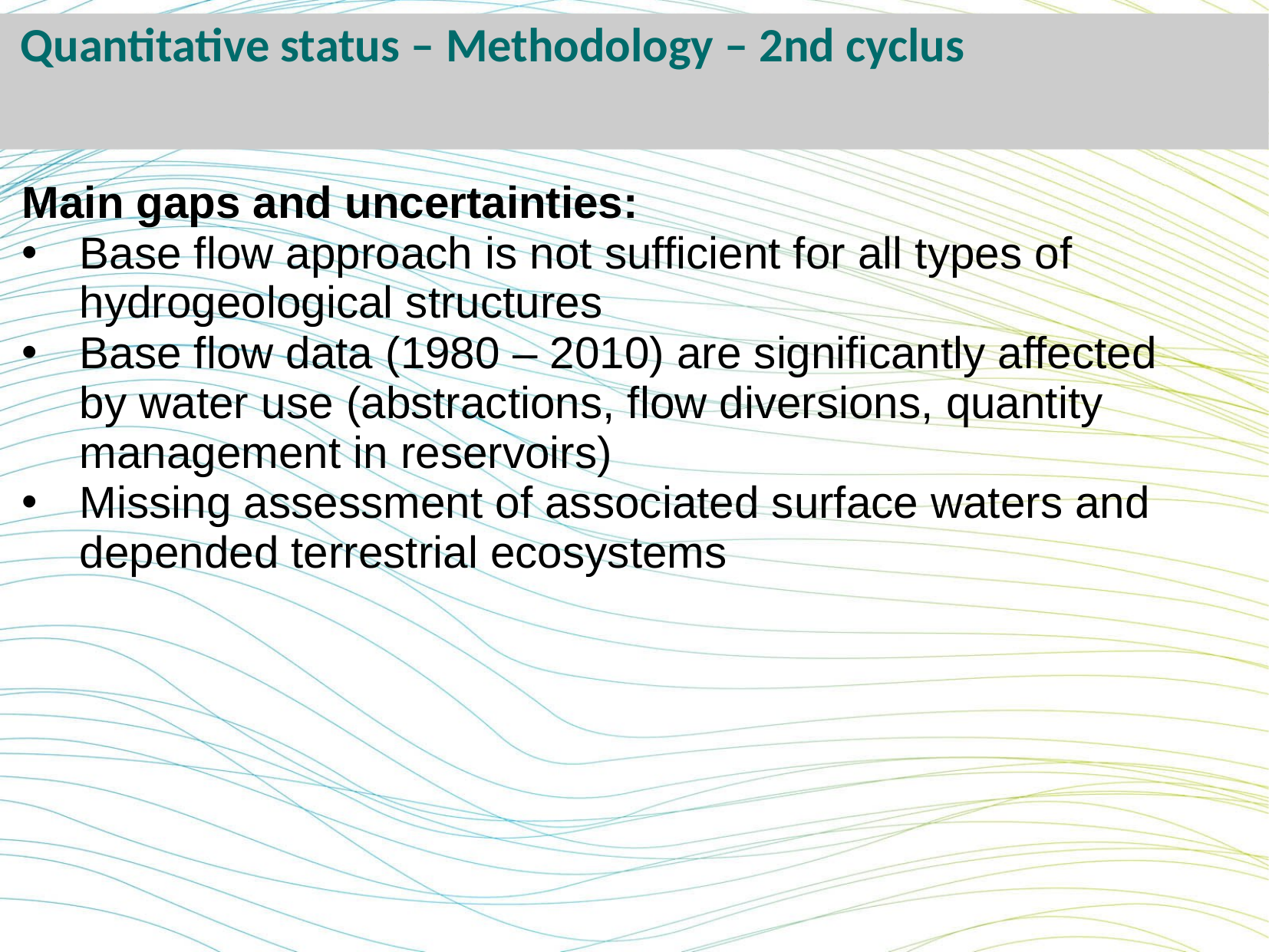

Quantitative status – Methodology – 2nd cyclus
Main gaps and uncertainties:
Base flow approach is not sufficient for all types of hydrogeological structures
Base flow data (1980 – 2010) are significantly affected by water use (abstractions, flow diversions, quantity management in reservoirs)
Missing assessment of associated surface waters and depended terrestrial ecosystems